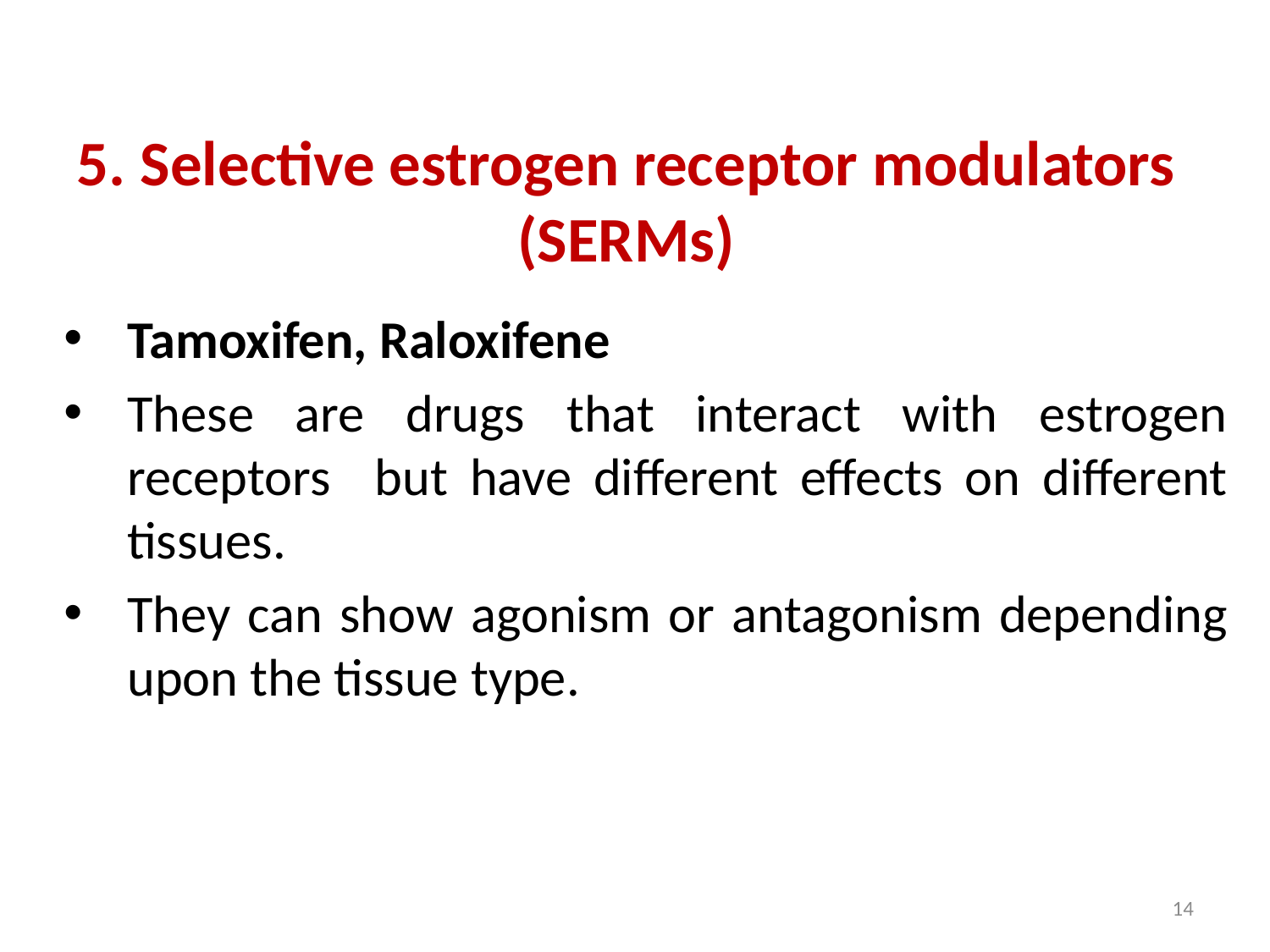

# 5. Selective estrogen receptor modulators (SERMs)
Tamoxifen, Raloxifene
These are drugs that interact with estrogen receptors  but have different effects on different tissues.
They can show agonism or antagonism depending upon the tissue type.

14